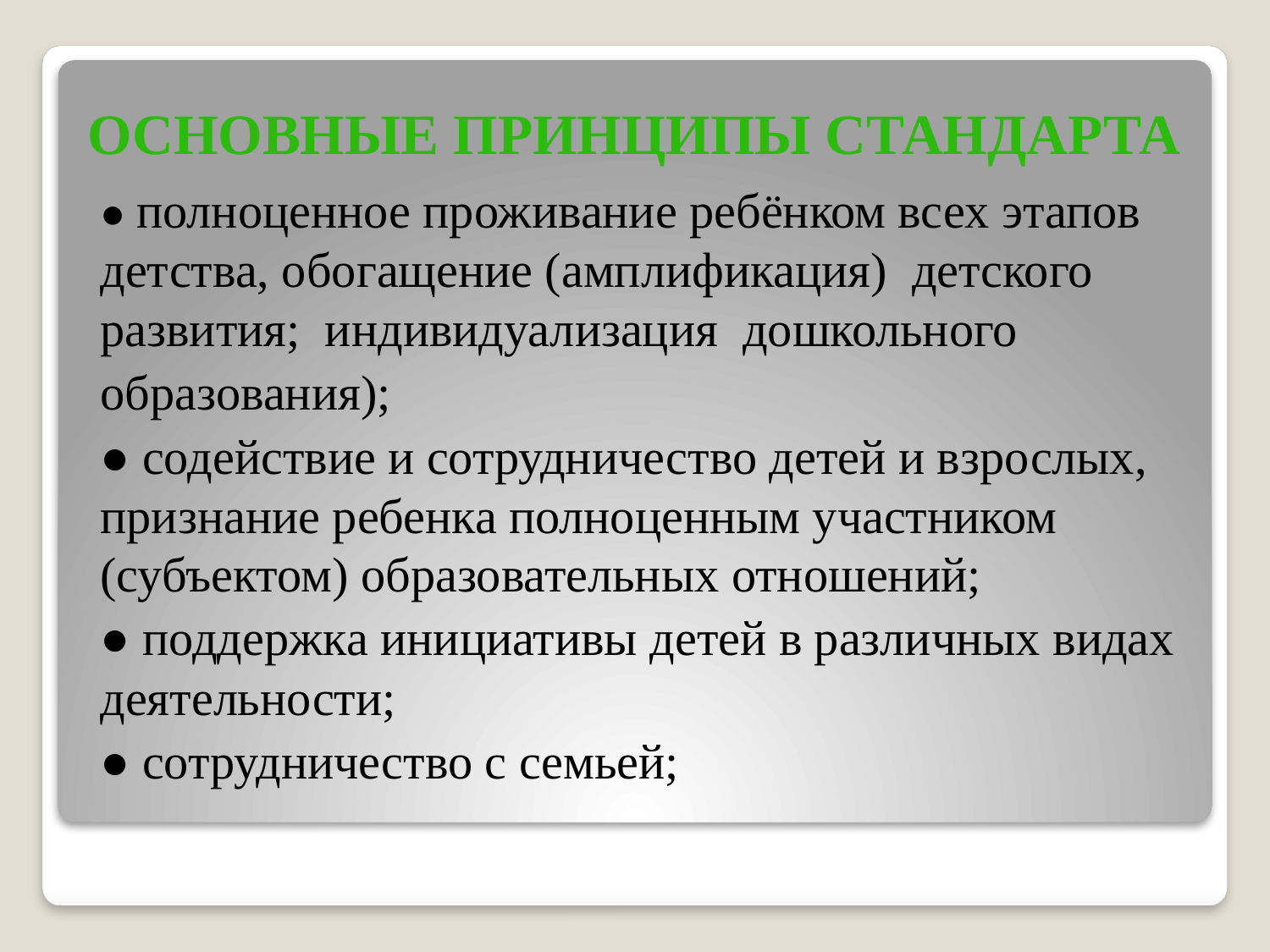

# Основные принципы стандарта
● полноценное проживание ребёнком всех этапов детства, обогащение (амплификация)  детского  развития;  индивидуализация  дошкольного
образования);
● содействие и сотрудничество детей и взрослых, признание ребенка полноценным участником (субъектом) образовательных отношений;
● поддержка инициативы детей в различных видах деятельности;
● сотрудничество с семьей;